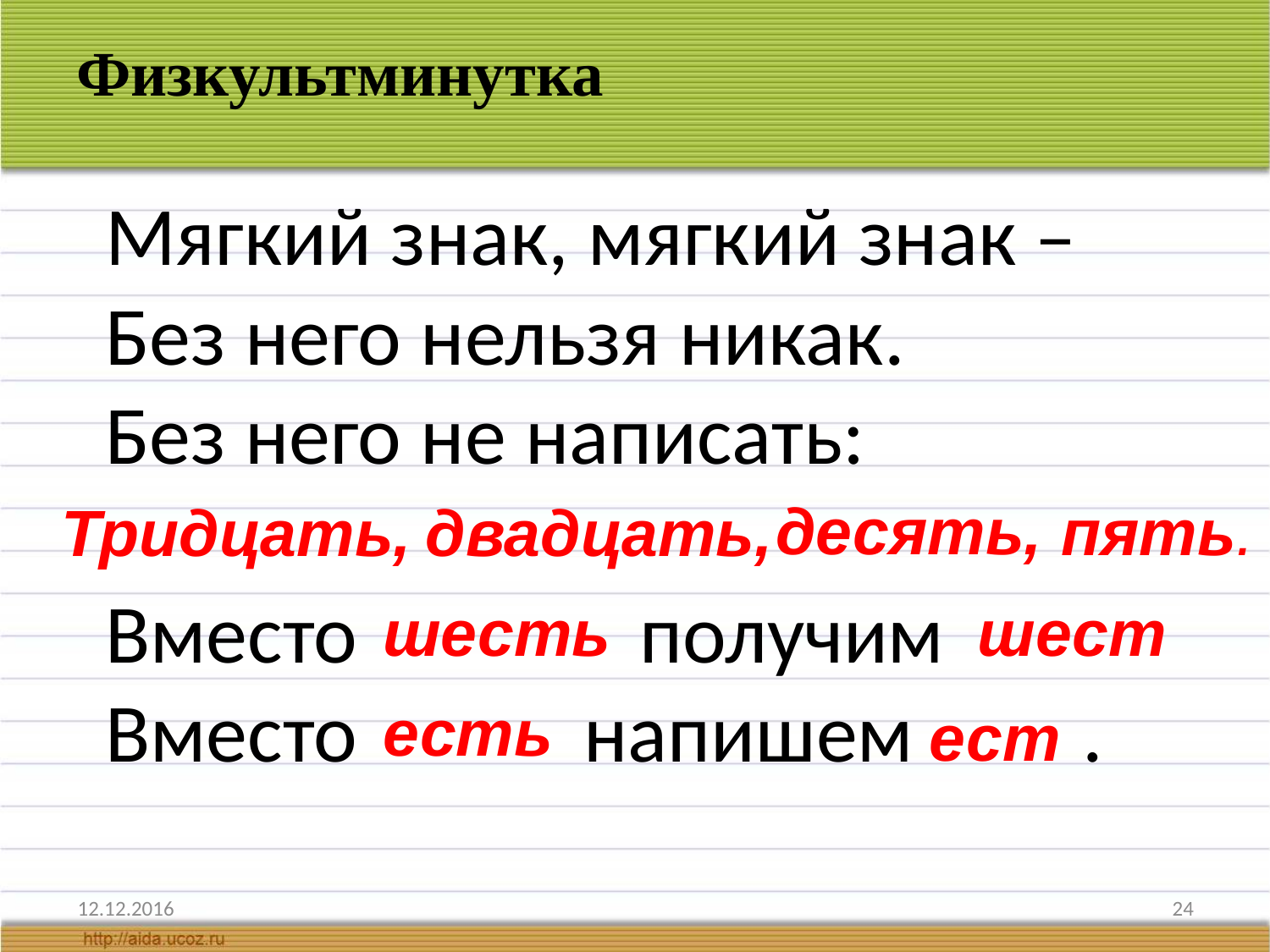

# Физкультминутка
Мягкий знак, мягкий знак –
Без него нельзя никак.
Без него не написать:

Вместо               получим
Вместо            напишем         .

десять,
пять.
двадцать,
Тридцать,
шесть
шест
есть
ест
12.12.2016
24